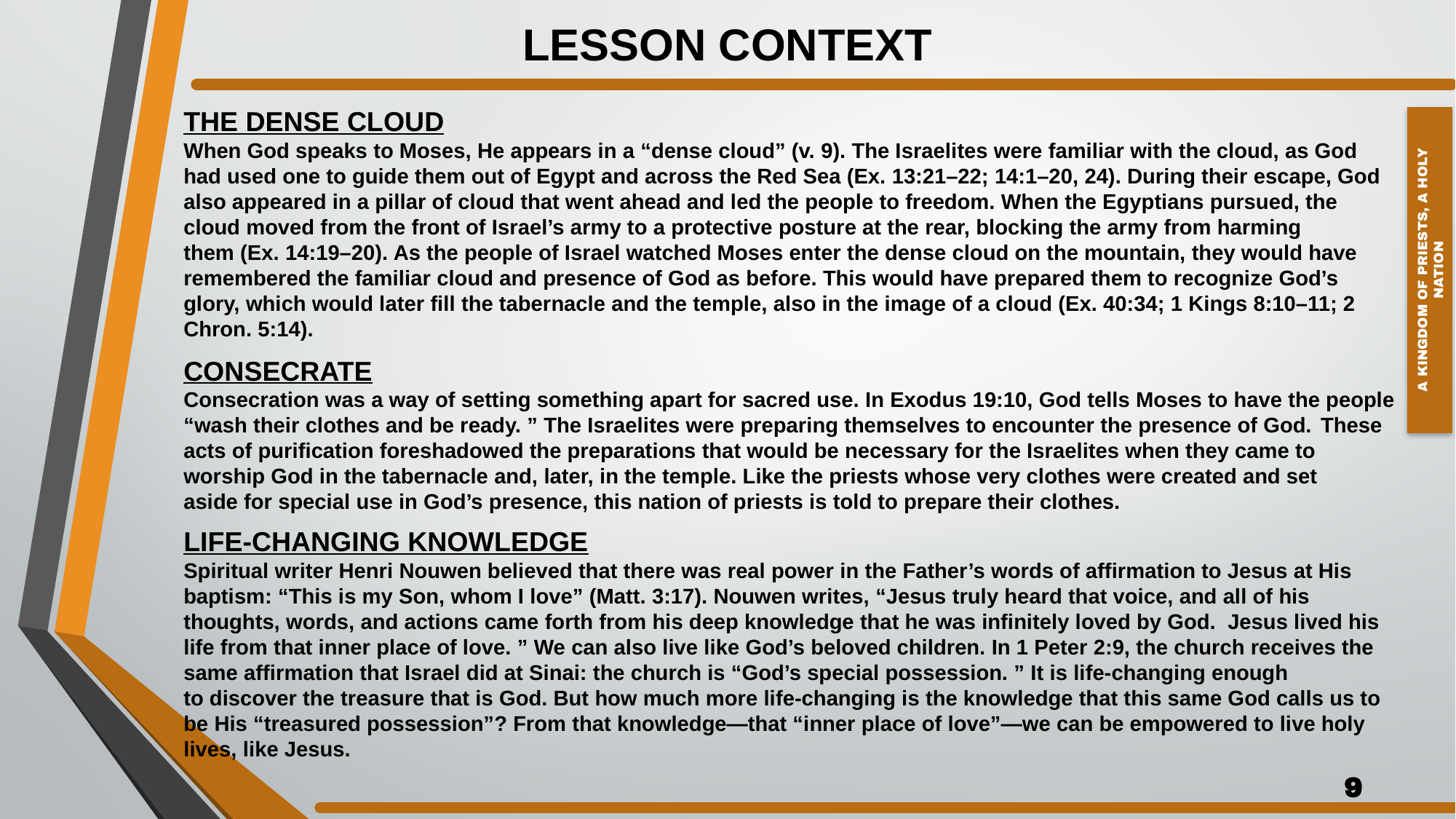

Lesson Context
A Kingdom of Priests, A Holy Nation

The Dense Cloud
When God speaks to Moses, He appears in a “dense cloud” (v. 9). The Israelites were familiar with the cloud, as God had used one to guide them out of Egypt and across the Red Sea (Ex. 13:21–22; 14:1–20, 24). During their escape, God also appeared in a pillar of cloud that went ahead and led the people to freedom. When the Egyptians pursued, the cloud moved from the front of Israel’s army to a protective posture at the rear, blocking the army from harming them (Ex. 14:19–20).  As the people of Israel watched Moses enter the dense cloud on the mountain, they would have remembered the familiar cloud and presence of God as before. This would have prepared them to recognize God’s glory, which would later fill the tabernacle and the temple, also in the image of a cloud (Ex. 40:34; 1 Kings 8:10–11; 2 Chron. 5:14).

Consecrate
Consecration was a way of setting something apart for sacred use. In Exodus 19:10, God tells Moses to have the people “wash their clothes and be ready. ” The Israelites were preparing themselves to encounter the presence of God.   These acts of purification foreshadowed the preparations that would be necessary for the Israelites when they came to worship God in the tabernacle and, later, in the temple. Like the priests whose very clothes were created and set aside for special use in God’s presence, this nation of priests is told to prepare their clothes.

Life-Changing Knowledge
Spiritual writer Henri Nouwen believed that there was real power in the Father’s words of affirmation to Jesus at His baptism: “This is my Son, whom I love” (Matt. 3:17). Nouwen writes, “Jesus truly heard that voice, and all of his thoughts, words, and actions came forth from his deep knowledge that he was infinitely loved by God.  Jesus lived his life from that inner place of love. ” We can also live like God’s beloved children. In 1 Peter 2:9, the church receives the same affirmation that Israel did at Sinai: the church is “God’s special possession. ” It is life-changing enough to discover the treasure that is God. But how much more life-changing is the knowledge that this same God calls us to be His “treasured possession”? From that knowledge—that “inner place of love”—we can be empowered to live holy lives, like Jesus.

9